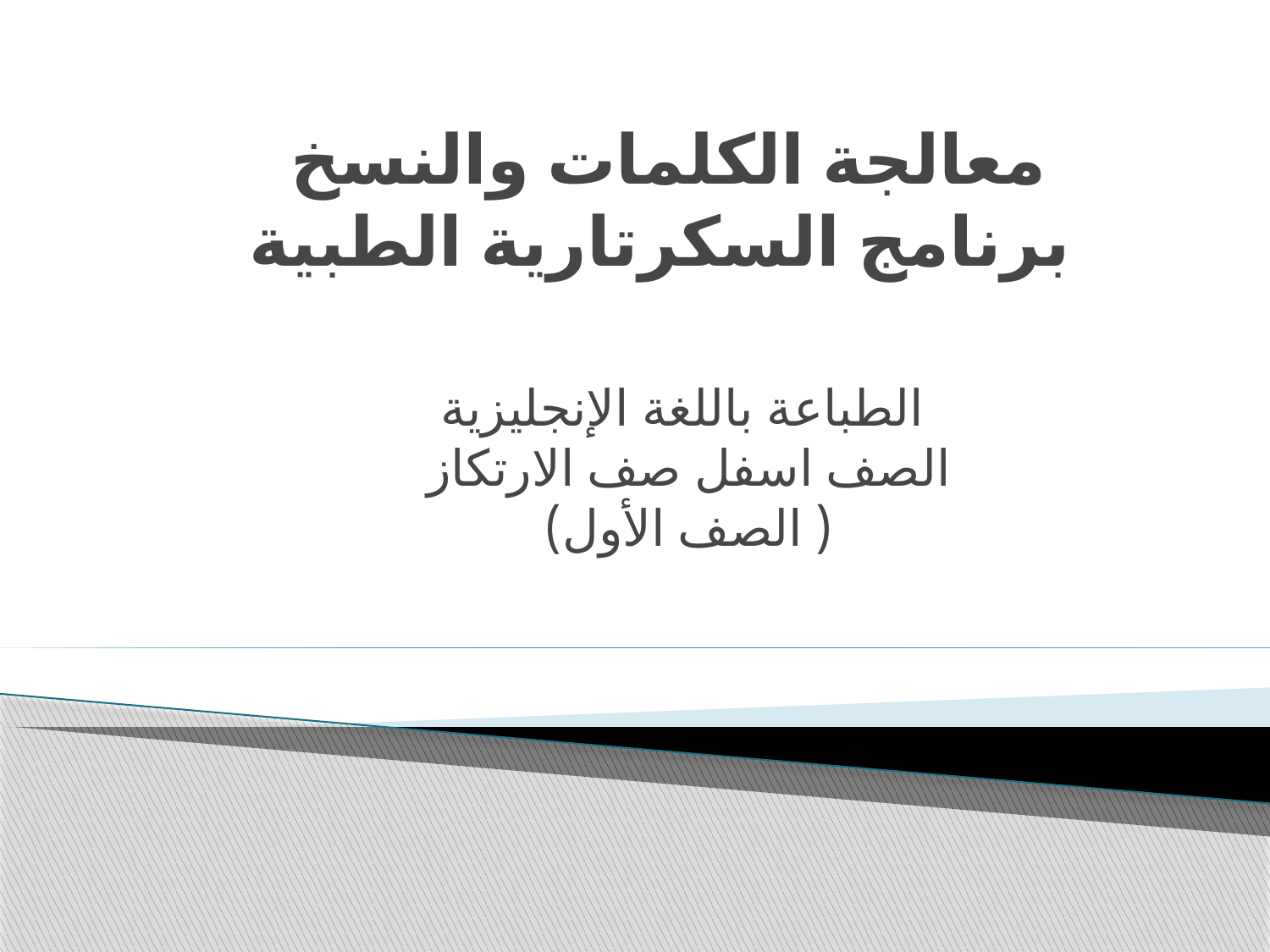

# معالجة الكلمات والنسخ برنامج السكرتارية الطبية
الطباعة باللغة الإنجليزية
الصف اسفل صف الارتكاز
( الصف الأول)